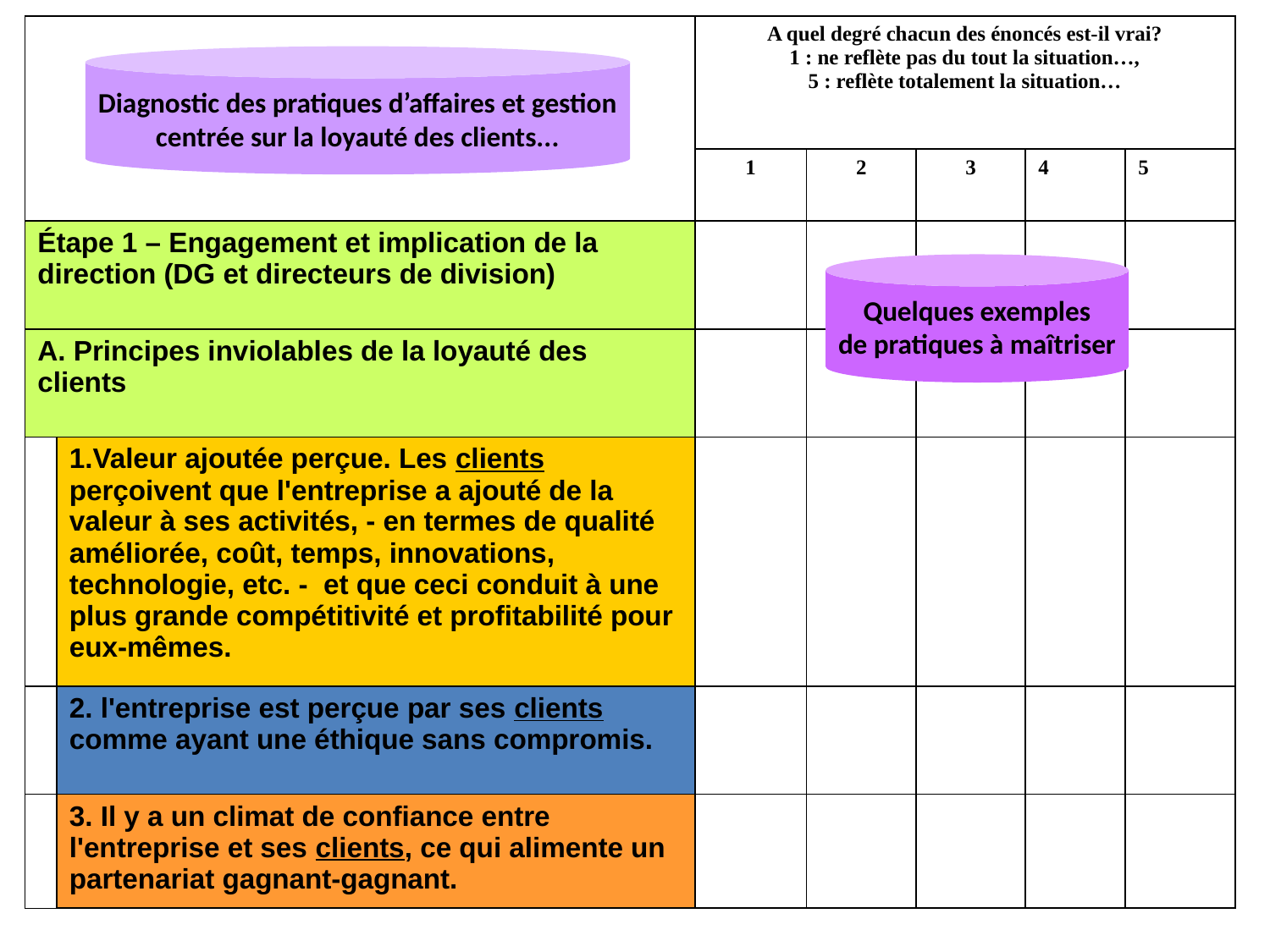

|  |  | A quel degré chacun des énoncés est-il vrai? 1 : ne reflète pas du tout la situation…, 5 : reflète totalement la situation… |  |  |  |  |
| --- | --- | --- | --- | --- | --- | --- |
|  |  | 1 | 2 | 3 | 4 | 5 |
| Étape 1 – Engagement et implication de la direction (DG et directeurs de division) |  |  |  |  |  |  |
| A. Principes inviolables de la loyauté des clients |  |  |  |  |  |  |
|  | Valeur ajoutée perçue. Les clients perçoivent que l'entreprise a ajouté de la valeur à ses activités, - en termes de qualité améliorée, coût, temps, innovations, technologie, etc. - et que ceci conduit à une plus grande compétitivité et profitabilité pour eux-mêmes. |  |  |  |  |  |
|  | 2. l'entreprise est perçue par ses clients comme ayant une éthique sans compromis. |  |  |  |  |  |
|  | 3. Il y a un climat de confiance entre l'entreprise et ses clients, ce qui alimente un partenariat gagnant-gagnant. |  |  |  |  |  |
Diagnostic des pratiques d’affaires et gestion
centrée sur la loyauté des clients...
Quelques exemples
de pratiques à maîtriser